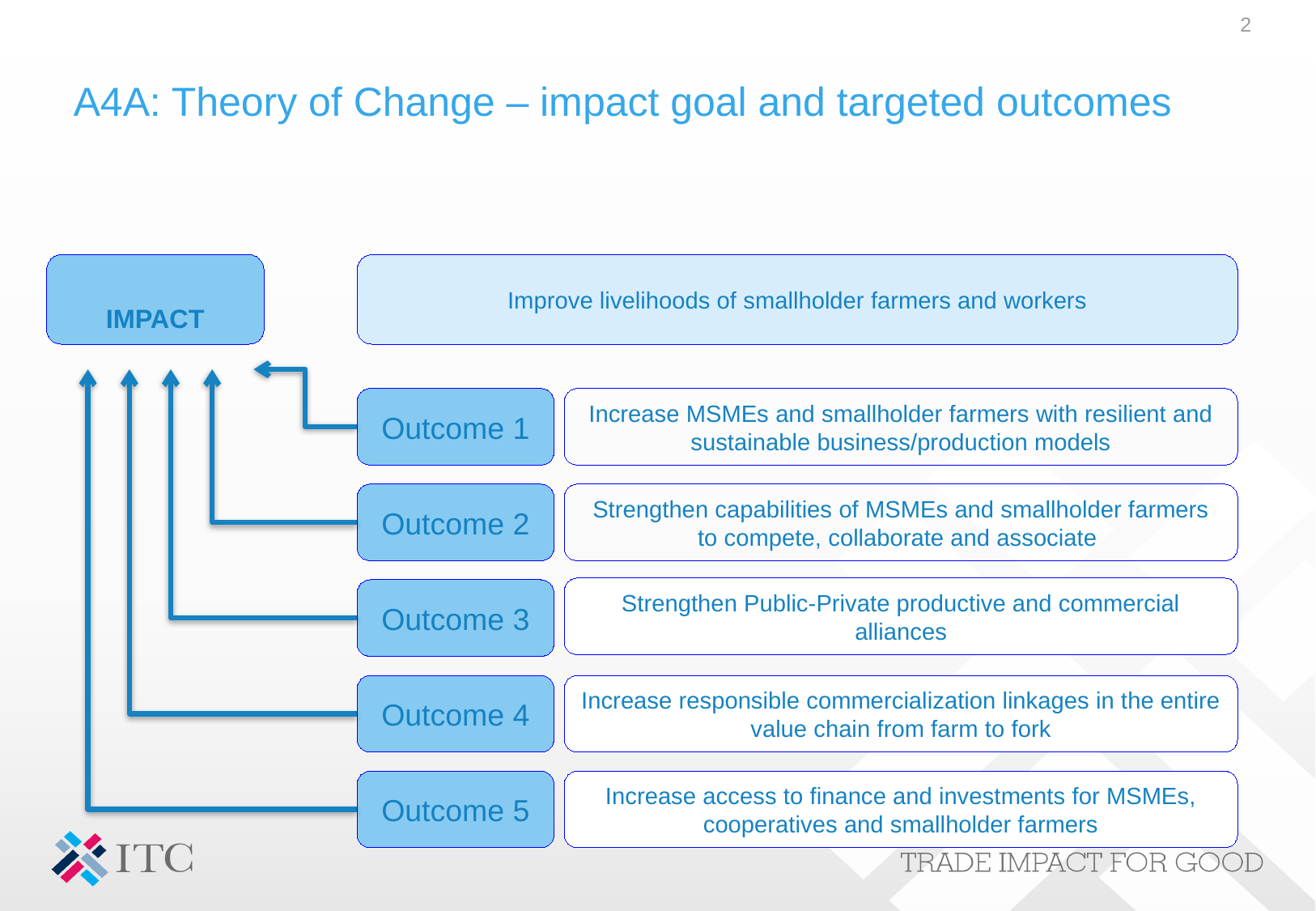

2
# A4A: Theory of Change – impact goal and targeted outcomes

IMPACT

Improve livelihoods of smallholder farmers and workers
Outcome 1
Increase MSMEs and smallholder farmers with resilient and sustainable business/production models
Outcome 2
Strengthen capabilities of MSMEs and smallholder farmers to compete, collaborate and associate
Strengthen Public-Private productive and commercial alliances
Outcome 3
Outcome 4
Increase responsible commercialization linkages in the entire value chain from farm to fork
Outcome 5
Increase access to finance and investments for MSMEs, cooperatives and smallholder farmers